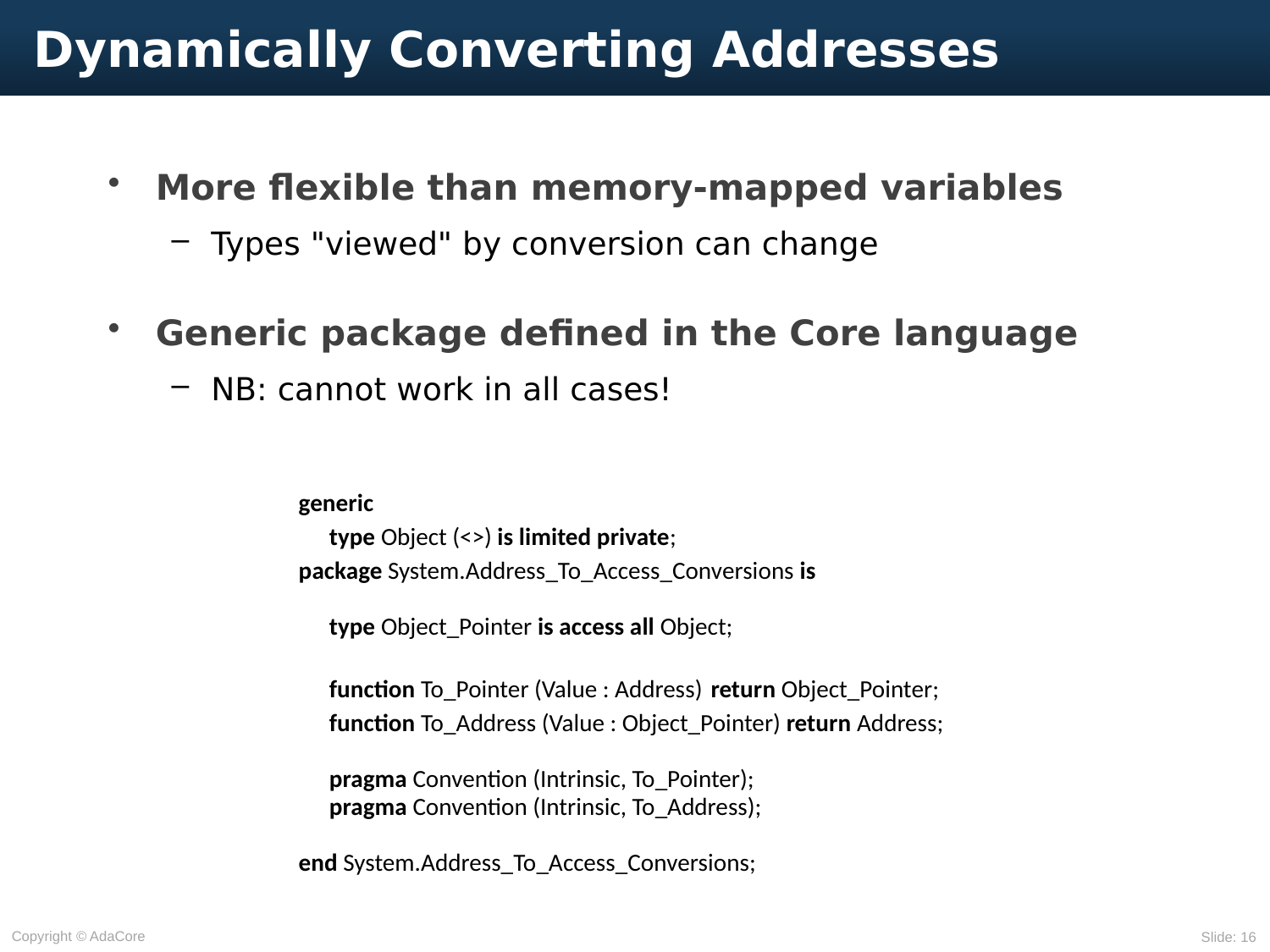

# Dynamically Converting Addresses
More flexible than memory-mapped variables
Types "viewed" by conversion can change
Generic package defined in the Core language
NB: cannot work in all cases!
generic
	type Object (<>) is limited private;
package System.Address_To_Access_Conversions is

	type Object_Pointer is access all Object;

	function To_Pointer (Value : Address)	return Object_Pointer;
	function To_Address (Value : Object_Pointer) return Address;

	pragma Convention (Intrinsic, To_Pointer);
	pragma Convention (Intrinsic, To_Address);

end System.Address_To_Access_Conversions;